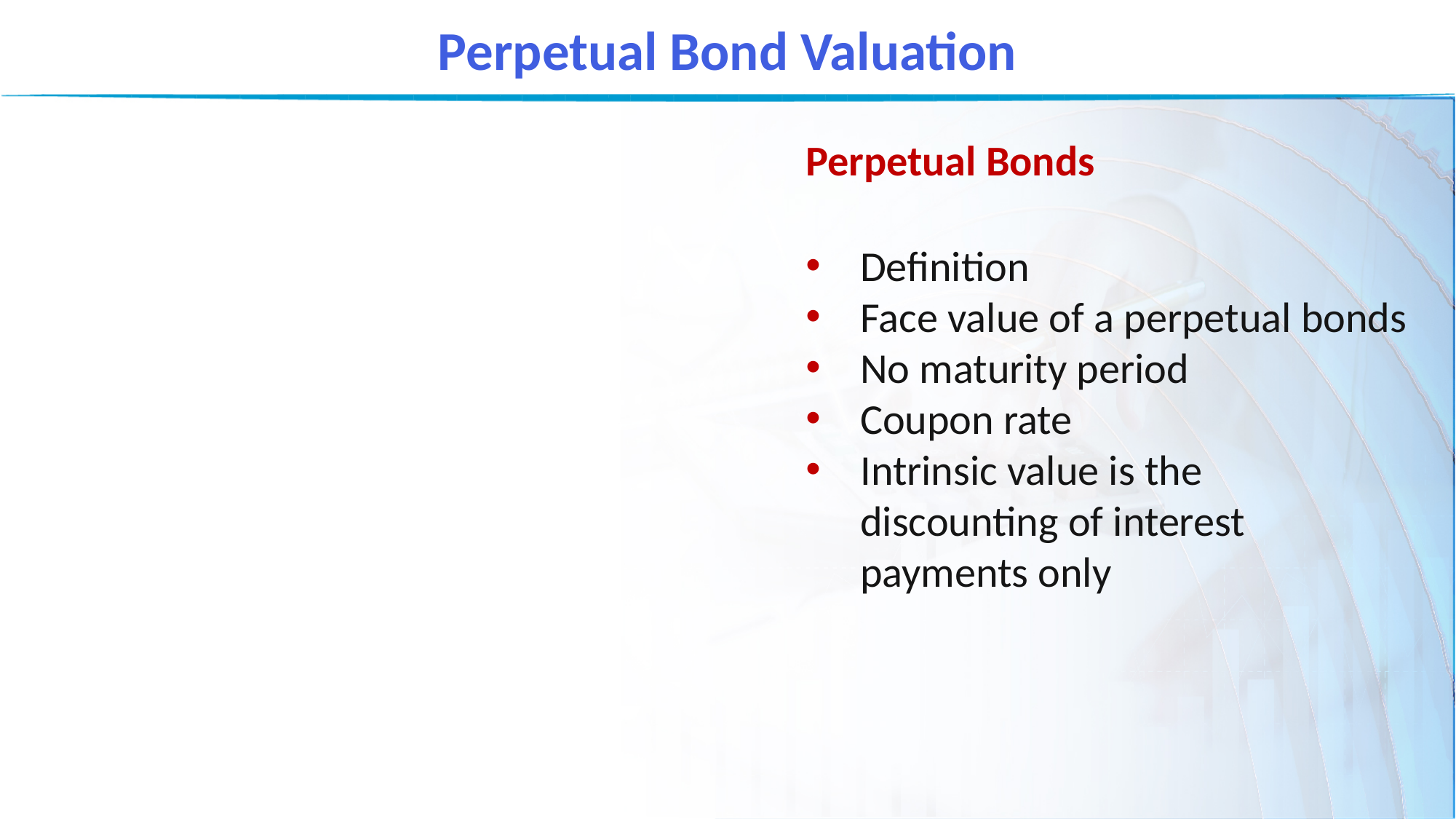

Perpetual Bond Valuation
Perpetual Bonds

Definition
Face value of a perpetual bonds
No maturity period
Coupon rate
Intrinsic value is the discounting of interest payments only